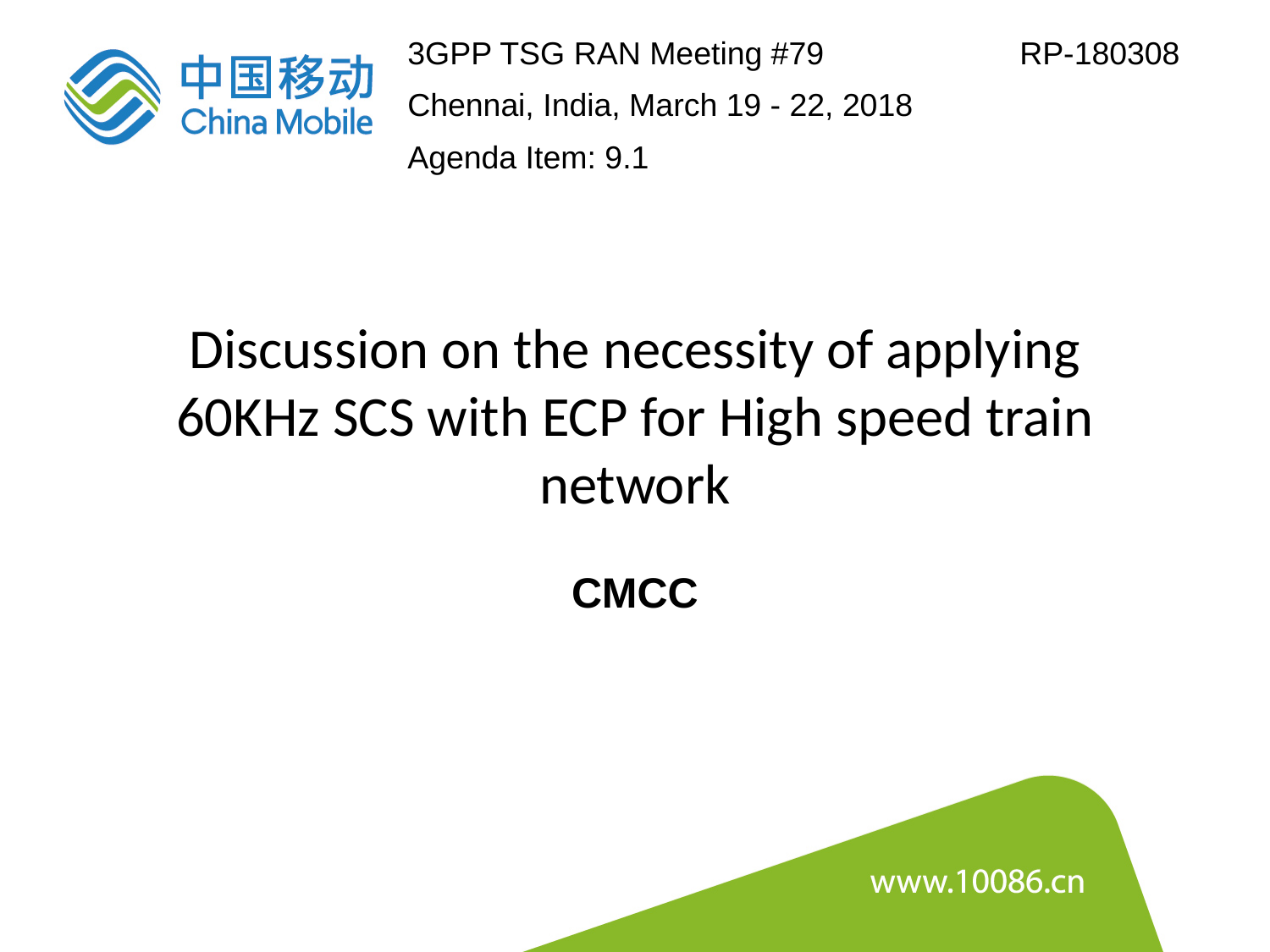

3GPP TSG RAN Meeting #79                      RP-180308
Chennai, India, March 19 - 22, 2018
Agenda Item: 9.1
Discussion on the necessity of applying 60KHz SCS with ECP for High speed train network

CMCC